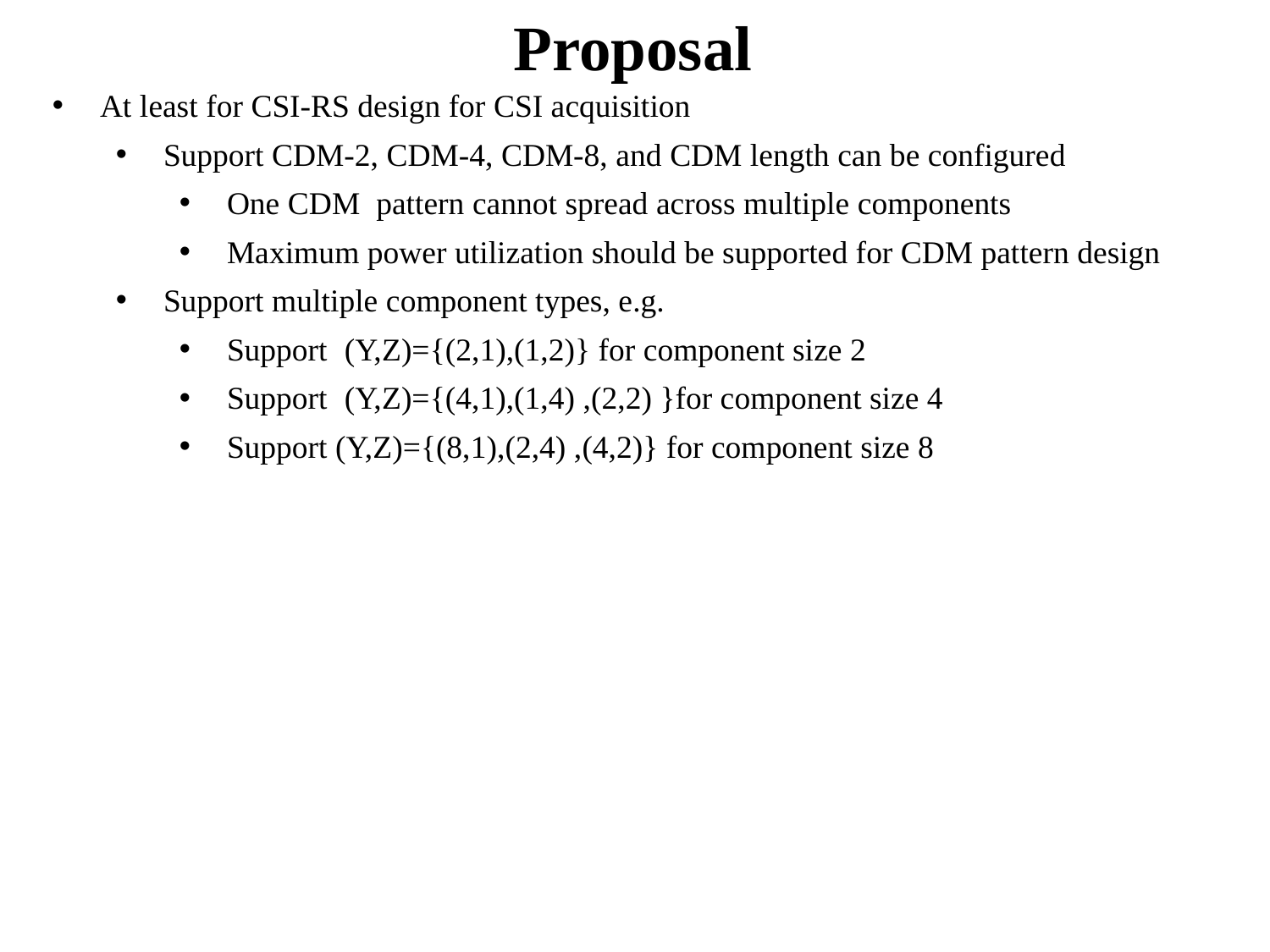

# Proposal
At least for CSI-RS design for CSI acquisition
Support CDM-2, CDM-4, CDM-8, and CDM length can be configured
One CDM  pattern cannot spread across multiple components
Maximum power utilization should be supported for CDM pattern design
Support multiple component types, e.g.
Support  (Y,Z)={(2,1),(1,2)} for component size 2
Support  (Y,Z)={(4,1),(1,4) ,(2,2) }for component size 4
Support (Y,Z)={(8,1),(2,4) ,(4,2)} for component size 8